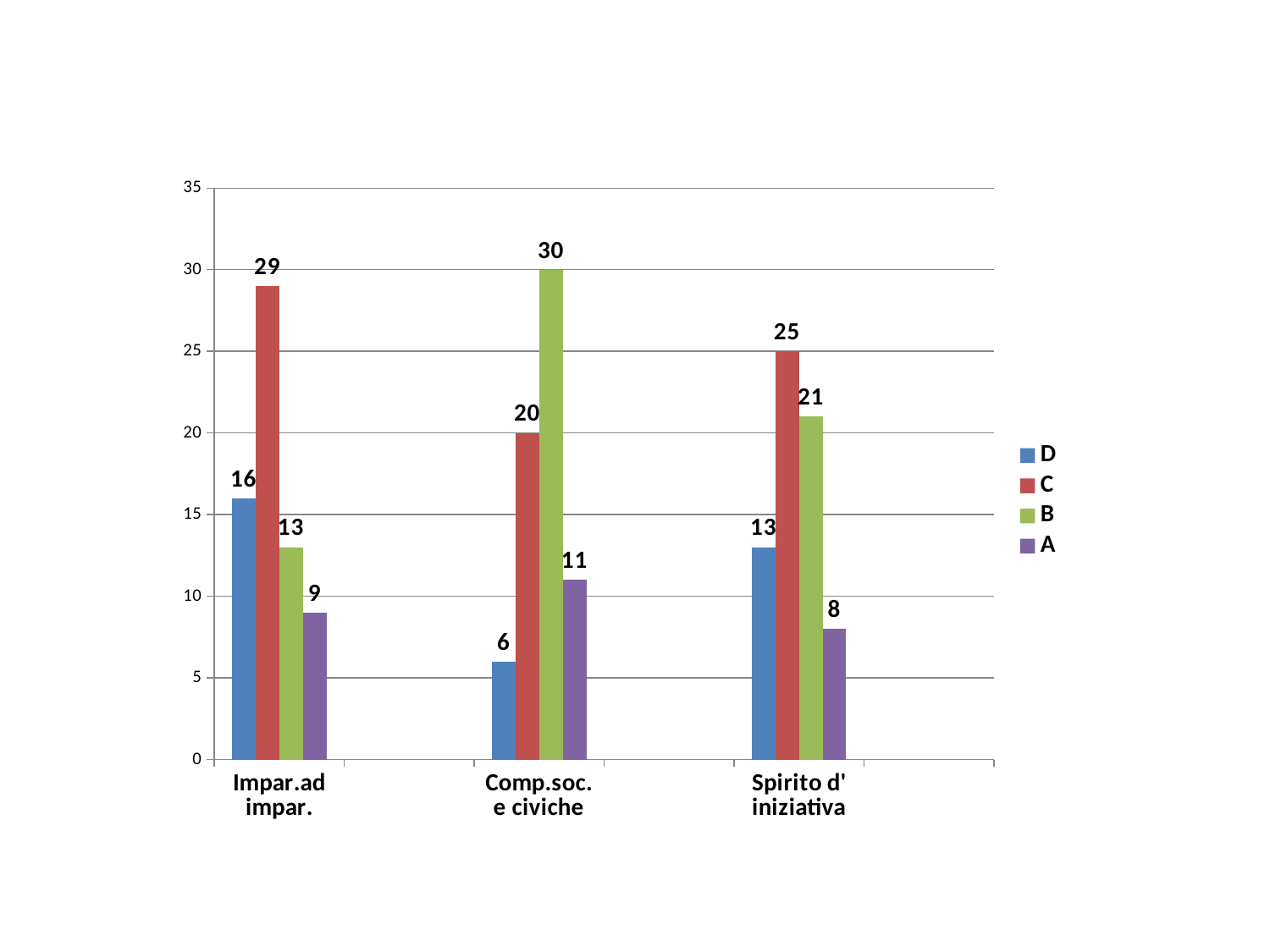

### Chart

| Category | D | C | B | A |
|---|---|---|---|---|
| Impar.ad impar. | 16.0 | 29.0 | 13.0 | 9.0 |
|  | None | None | None | None |
| Comp.soc. e civiche | 6.0 | 20.0 | 30.0 | 11.0 |
|  | None | None | None | None |
| Spirito d' iniziativa | 13.0 | 25.0 | 21.0 | 8.0 |